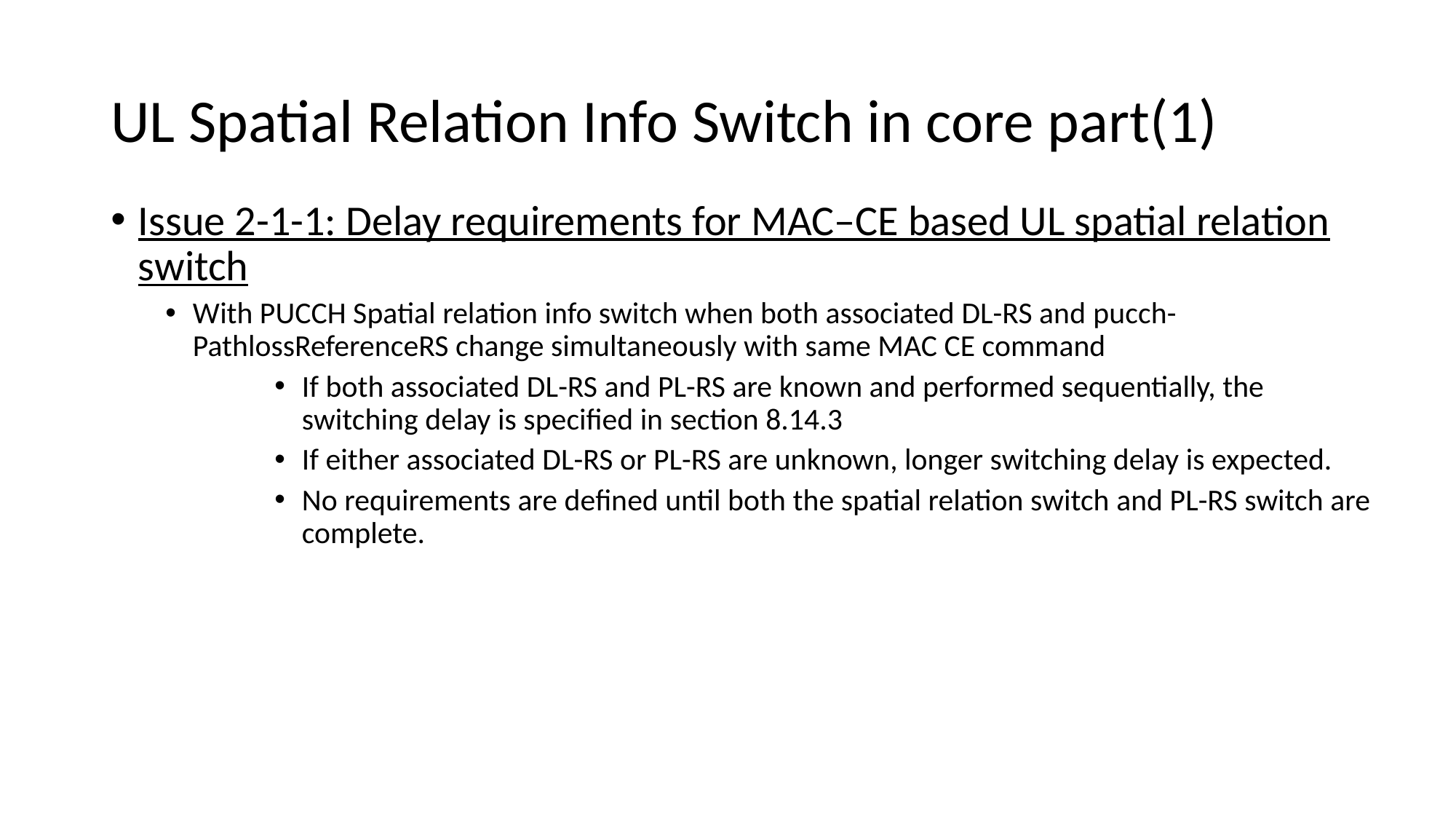

# UL Spatial Relation Info Switch in core part(1)
Issue 2-1-1: Delay requirements for MAC–CE based UL spatial relation switch
With PUCCH Spatial relation info switch when both associated DL-RS and pucch-PathlossReferenceRS change simultaneously with same MAC CE command
If both associated DL-RS and PL-RS are known and performed sequentially, the switching delay is specified in section 8.14.3
If either associated DL-RS or PL-RS are unknown, longer switching delay is expected.
No requirements are defined until both the spatial relation switch and PL-RS switch are complete.